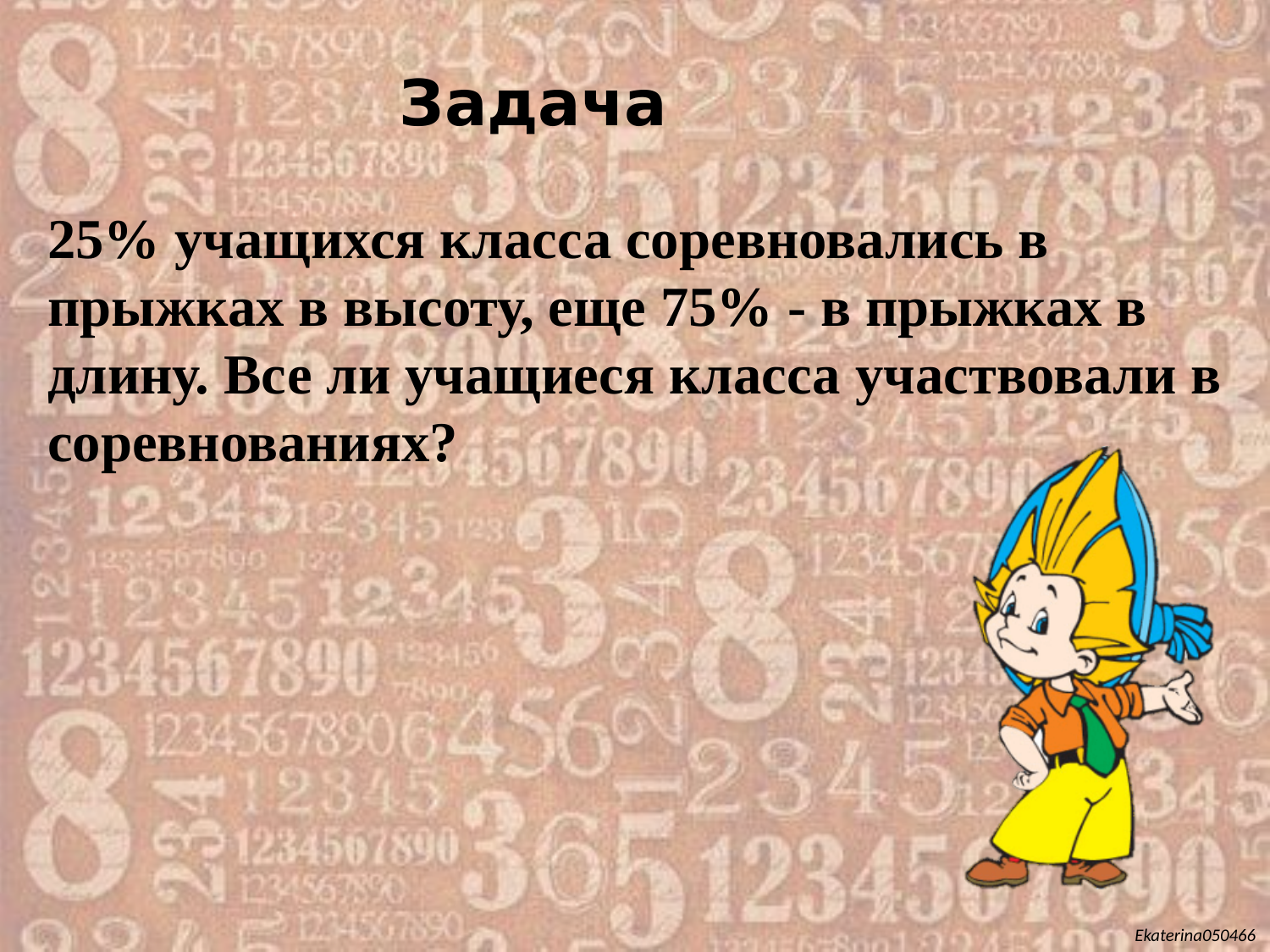

Задача
25% учащихся класса соревновались в прыжках в высоту, еще 75% - в прыжках в длину. Все ли учащиеся класса участвовали в соревнованиях?